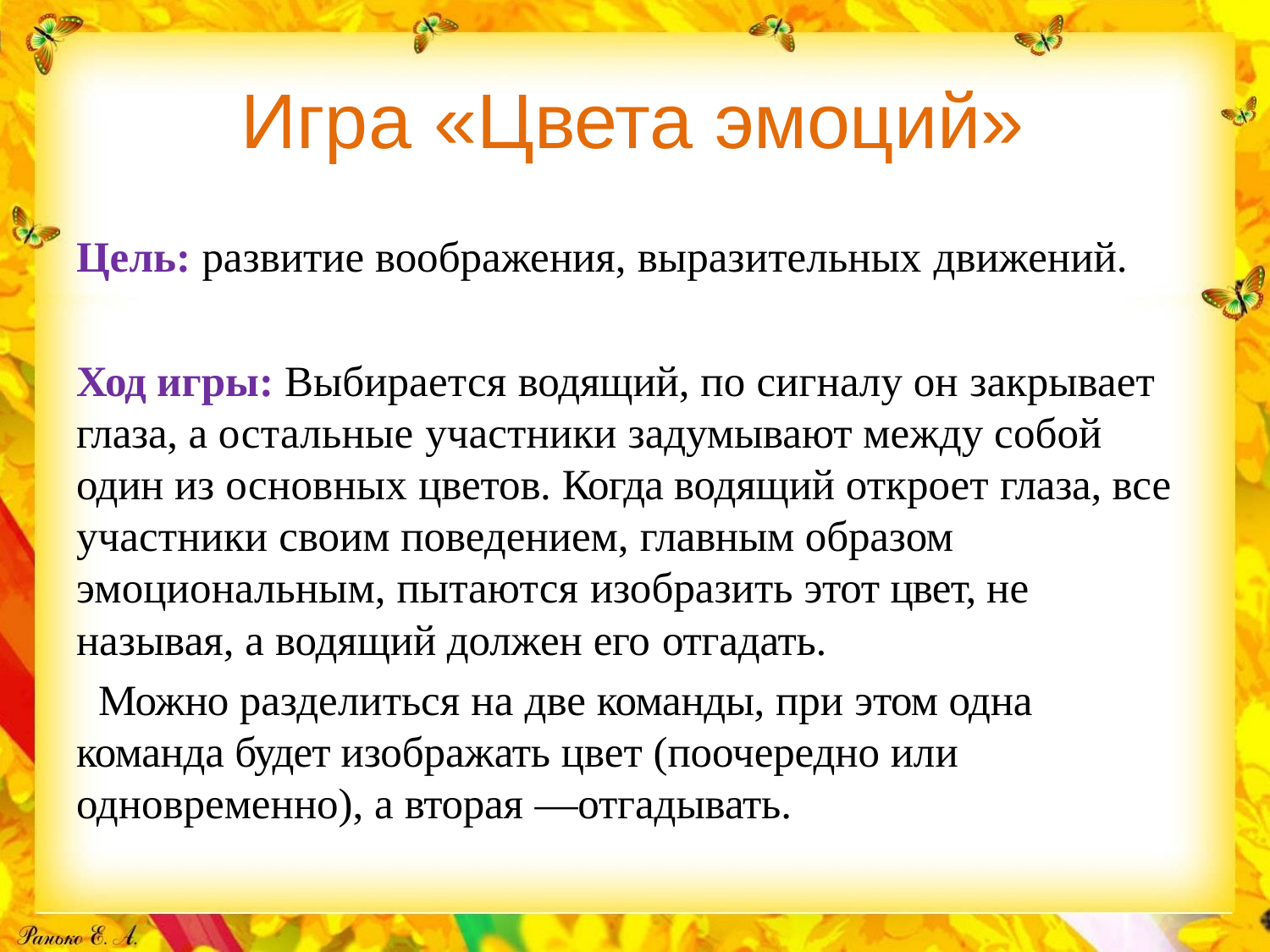

# Игра «Цвета эмоций»
Цель: развитие воображения, выразительных движений.

Ход игры: Выбирается водящий, по сигналу он закрывает  глаза, а остальные участники задумывают между собой  один из основных цветов. Когда водящий откроет глаза, все  участники своим поведением, главным образом  эмоциональным, пытаются изобразить этот цвет, не  называя, а водящий должен его отгадать.
Можно разделиться на две команды, при этом одна  команда будет изображать цвет (поочередно или  одновременно), а вторая —отгадывать.